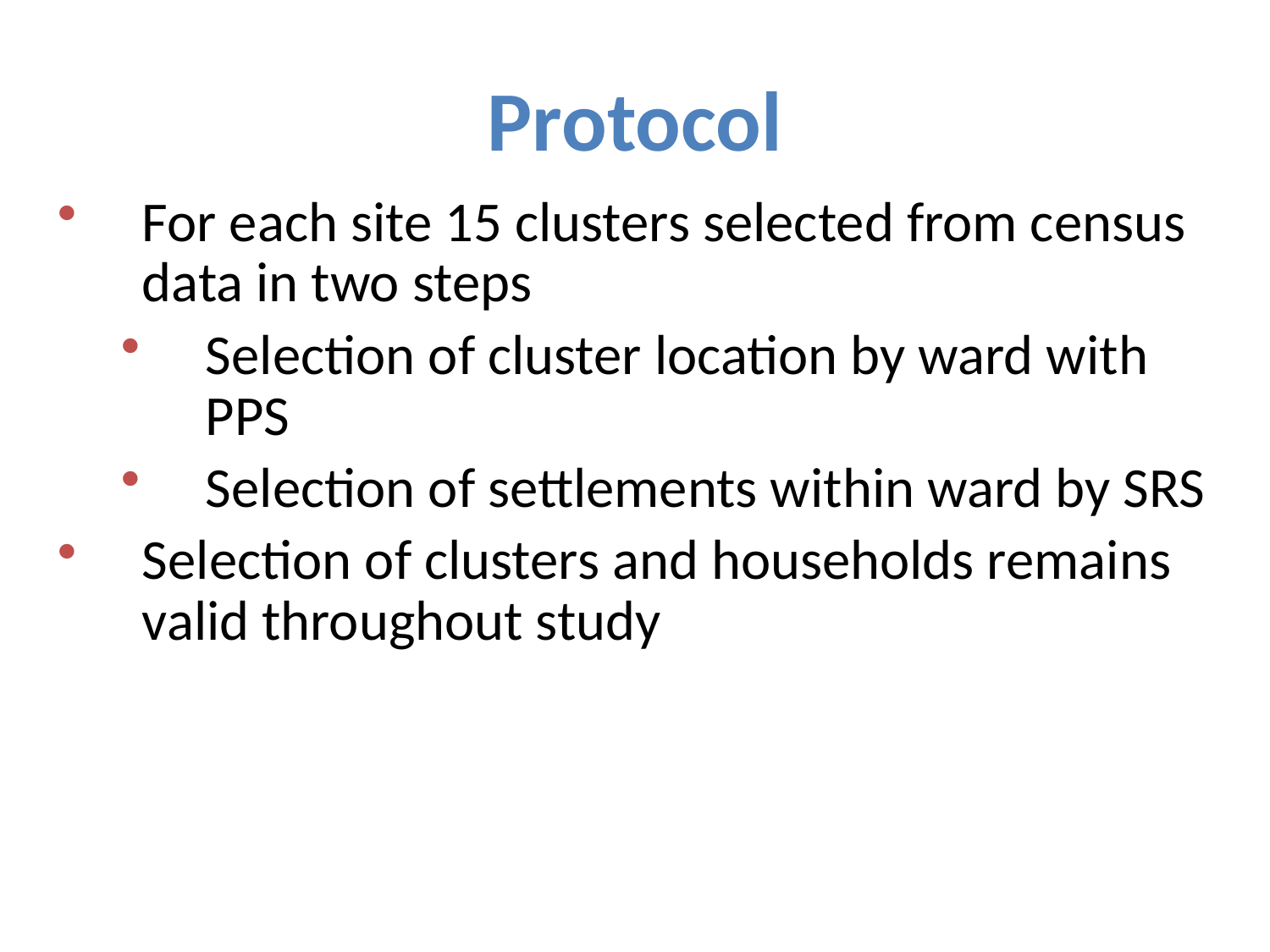

Protocol
For each site 15 clusters selected from census data in two steps
Selection of cluster location by ward with PPS
Selection of settlements within ward by SRS
Selection of clusters and households remains valid throughout study